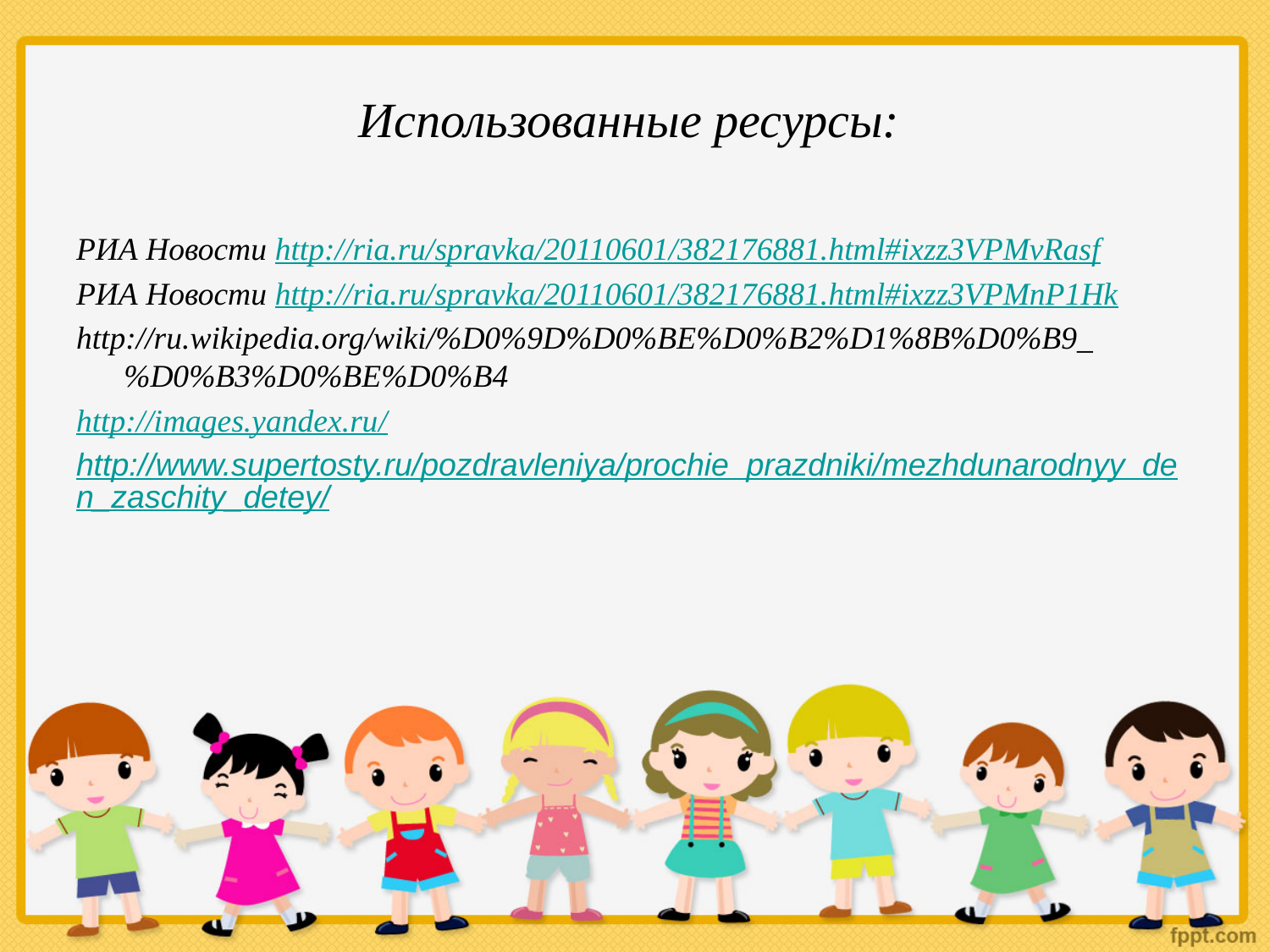

# Использованные ресурсы:
РИА Новости http://ria.ru/spravka/20110601/382176881.html#ixzz3VPMvRasf
РИА Новости http://ria.ru/spravka/20110601/382176881.html#ixzz3VPMnP1Hk
http://ru.wikipedia.org/wiki/%D0%9D%D0%BE%D0%B2%D1%8B%D0%B9_%D0%B3%D0%BE%D0%B4
http://images.yandex.ru/
http://www.supertosty.ru/pozdravleniya/prochie_prazdniki/mezhdunarodnyy_den_zaschity_detey/